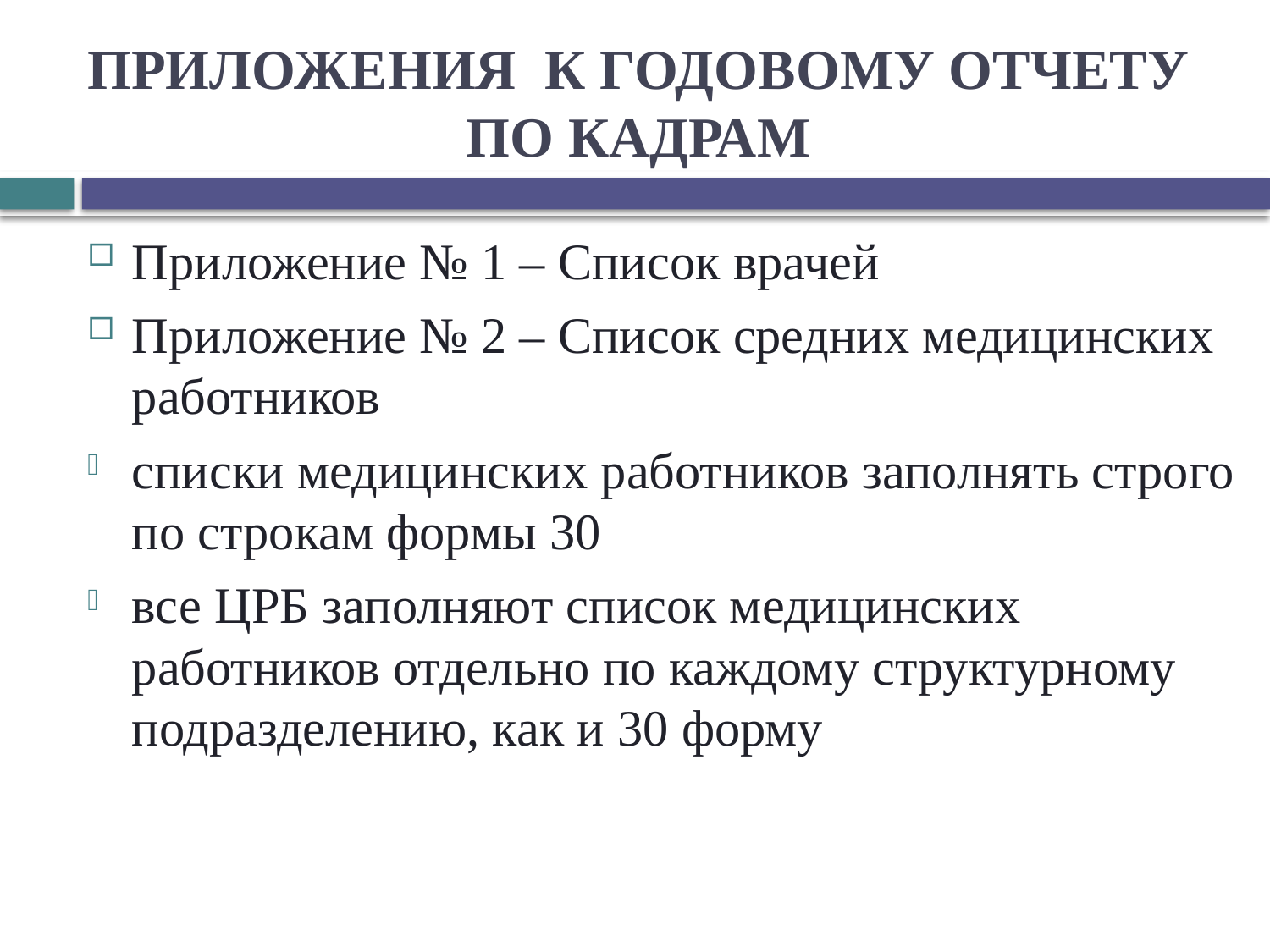

# ПРИЛОЖЕНИЯ  К ГОДОВОМУ ОТЧЕТУ ПО КАДРАМ
Приложение № 1 – Список врачей
Приложение № 2 – Список средних медицинских работников
списки медицинских работников заполнять строго по строкам формы 30
все ЦРБ заполняют список медицинских работников отдельно по каждому структурному подразделению, как и 30 форму